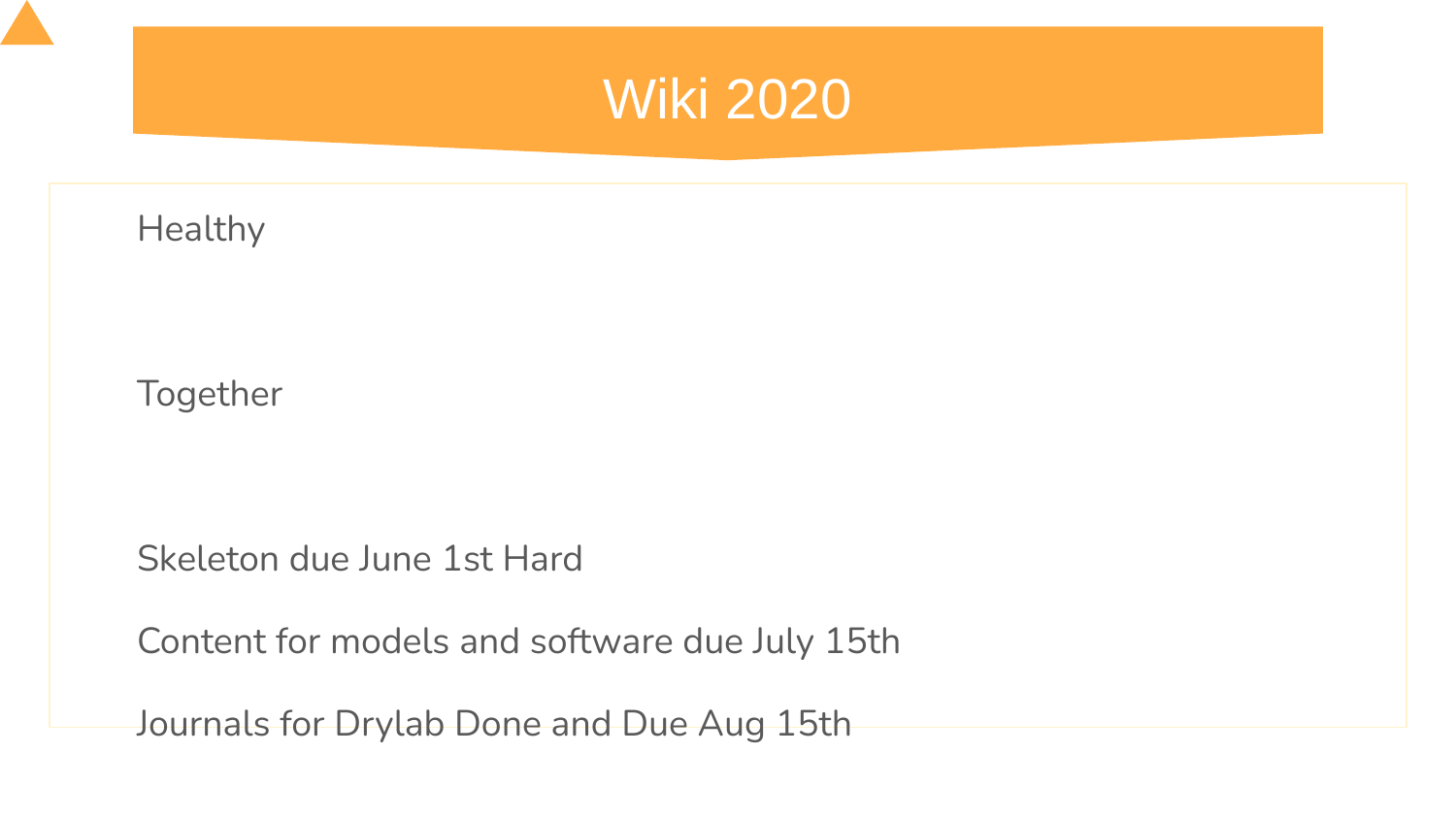

# Wiki 2020
Healthy

Together

Skeleton due June 1st Hard
Content for models and software due July 15th
Journals for Drylab Done and Due Aug 15th